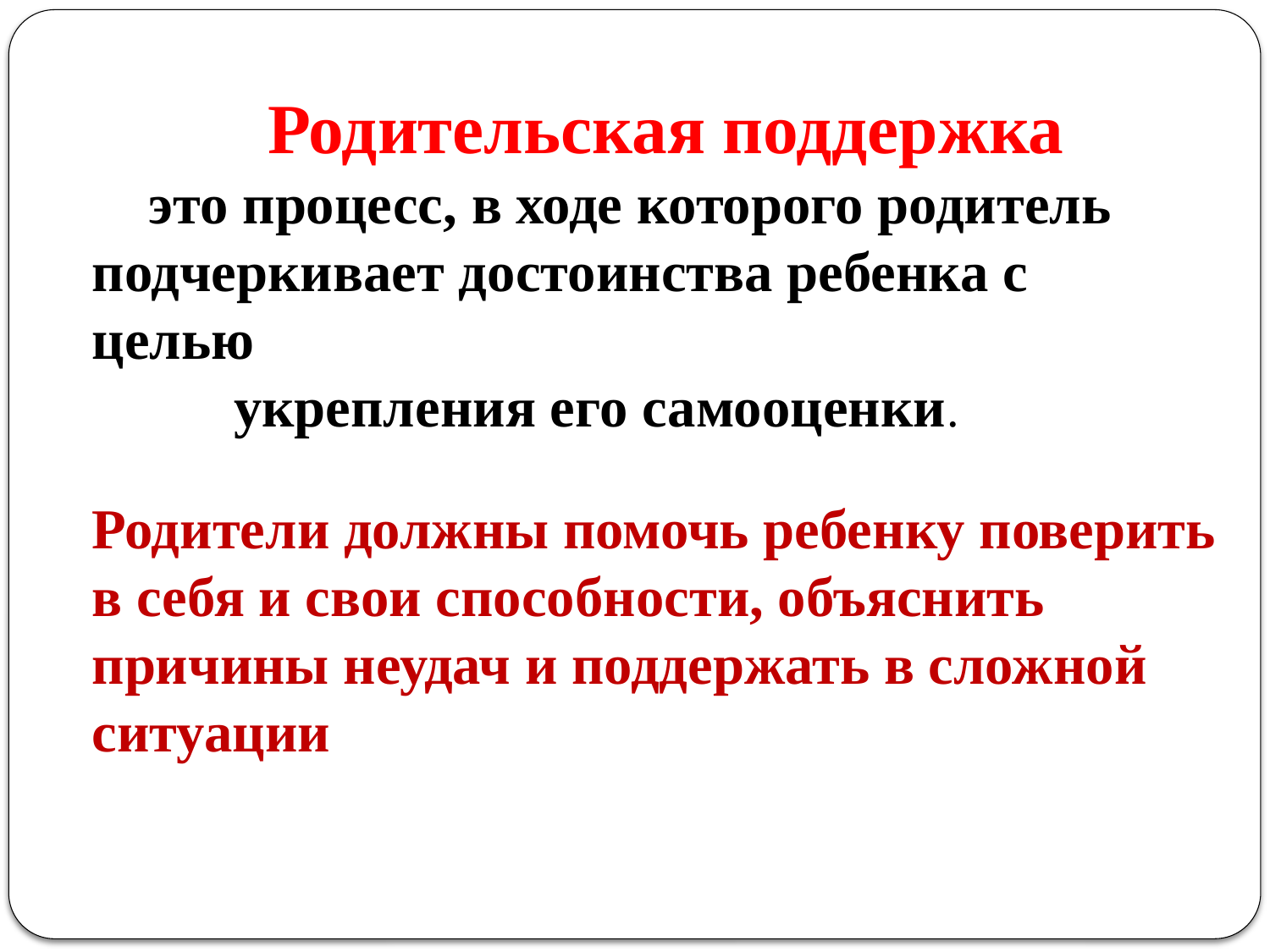

Родительская поддержка
    это процесс, в ходе которого родитель подчеркивает достоинства ребенка с целью
          укрепления его самооценки.
Родители должны помочь ребенку поверить в себя и свои способности, объяснить причины неудач и поддержать в сложной ситуации